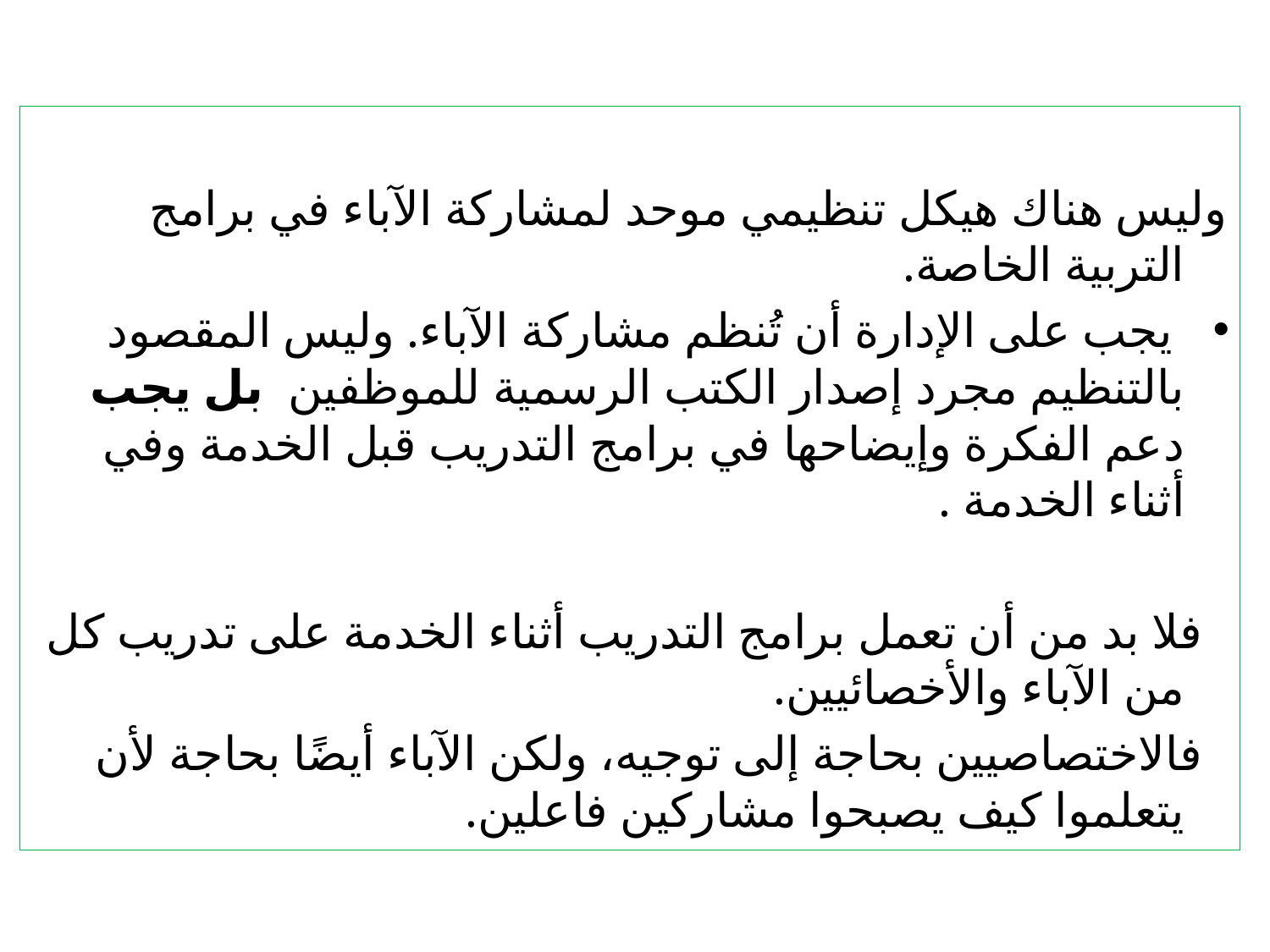

وليس هناك هيكل تنظيمي موحد لمشاركة الآباء في برامج التربية الخاصة.
 يجب على الإدارة أن تُنظم مشاركة الآباء. وليس المقصود بالتنظيم مجرد إصدار الكتب الرسمية للموظفين  بل يجب دعم الفكرة وإيضاحها في برامج التدريب قبل الخدمة وفي أثناء الخدمة .

  فلا بد من أن تعمل برامج التدريب أثناء الخدمة على تدريب كل من الآباء والأخصائيين.
  فالاختصاصيين بحاجة إلى توجيه، ولكن الآباء أيضًا بحاجة لأن يتعلموا كيف يصبحوا مشاركين فاعلين.